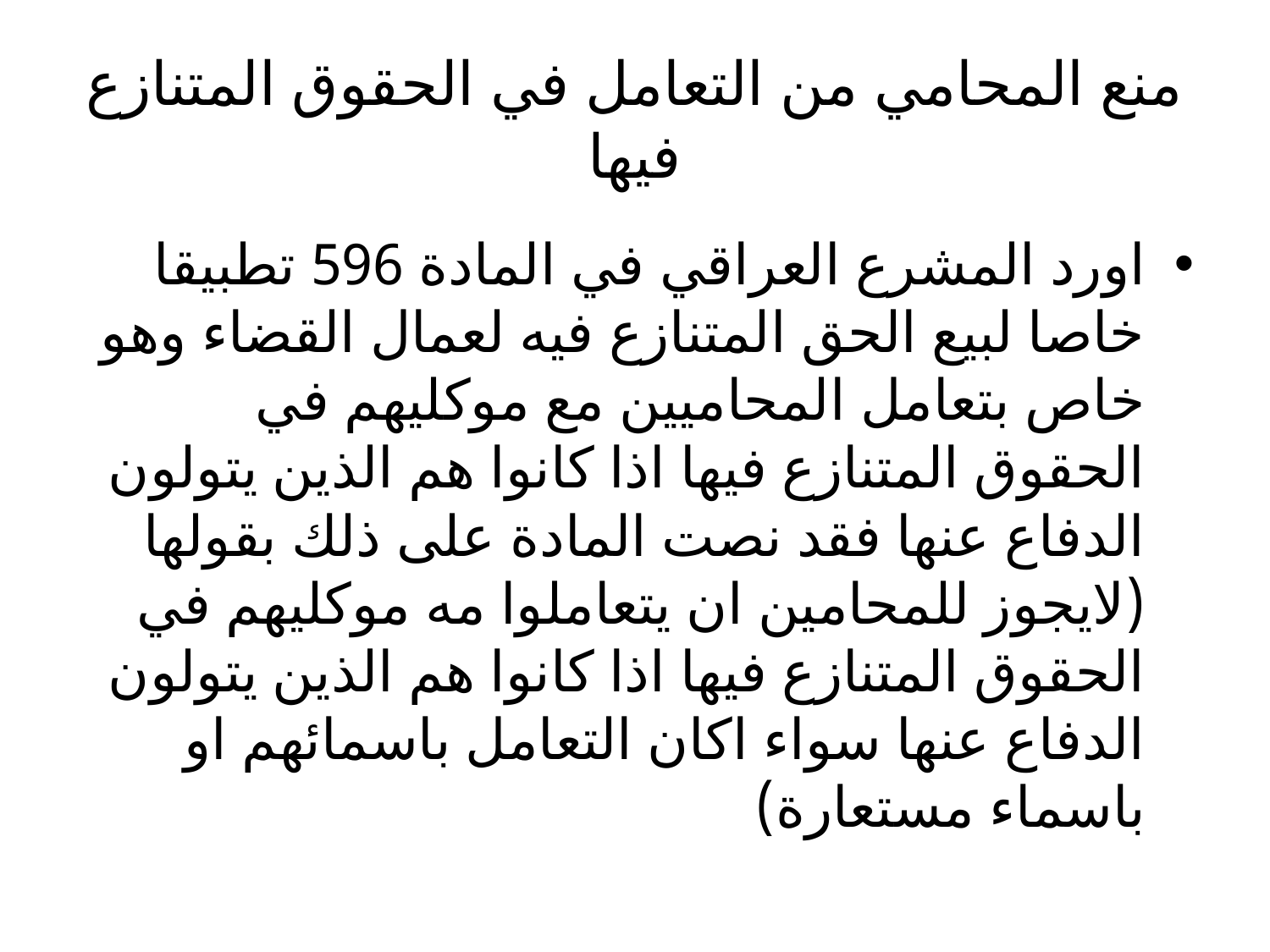

# منع المحامي من التعامل في الحقوق المتنازع فيها
اورد المشرع العراقي في المادة 596 تطبيقا خاصا لبيع الحق المتنازع فيه لعمال القضاء وهو خاص بتعامل المحاميين مع موكليهم في الحقوق المتنازع فيها اذا كانوا هم الذين يتولون الدفاع عنها فقد نصت المادة على ذلك بقولها (لايجوز للمحامين ان يتعاملوا مه موكليهم في الحقوق المتنازع فيها اذا كانوا هم الذين يتولون الدفاع عنها سواء اكان التعامل باسمائهم او باسماء مستعارة)